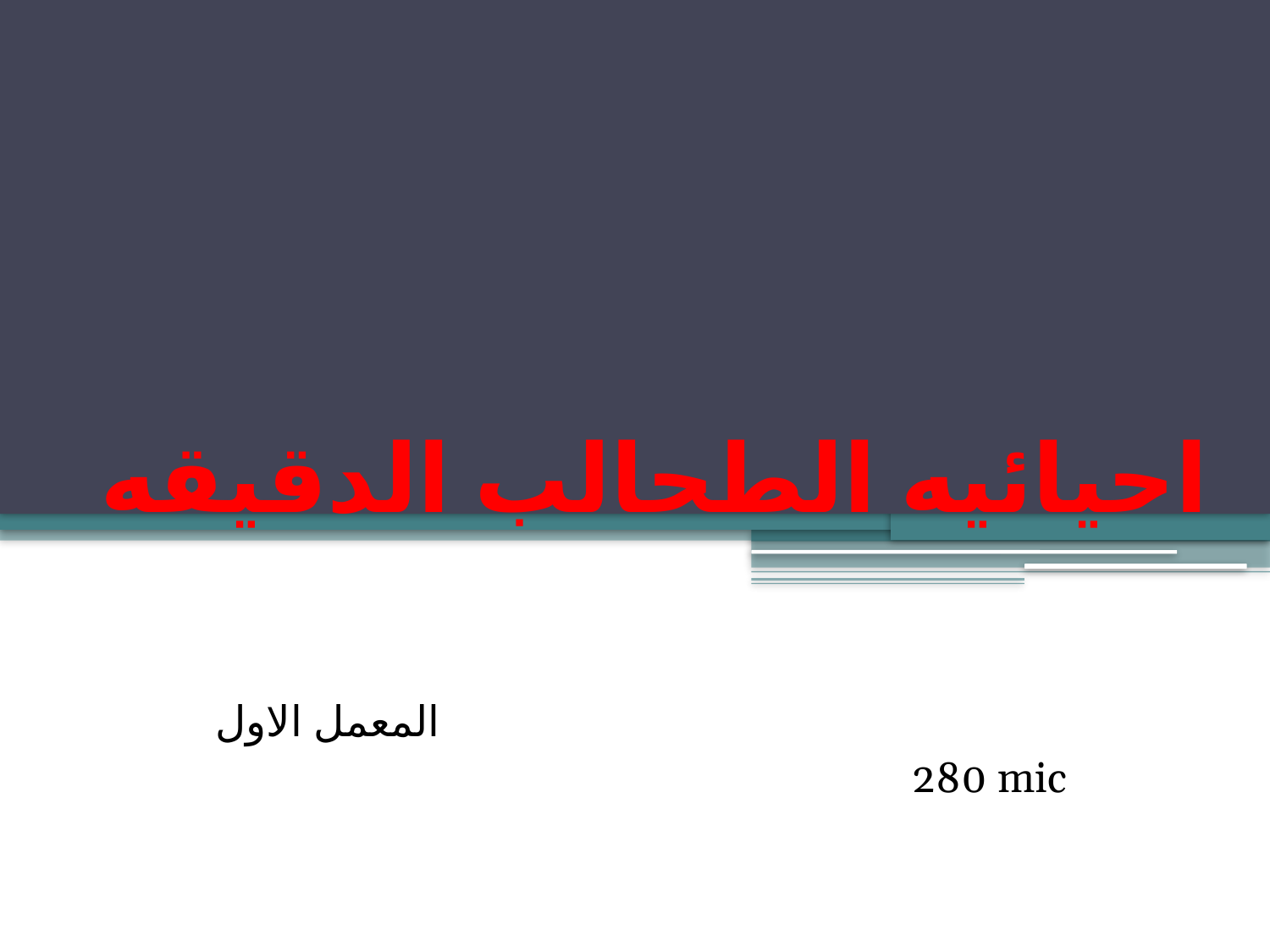

# احيائيه الطحالب الدقيقه
المعمل الاول
280 mic